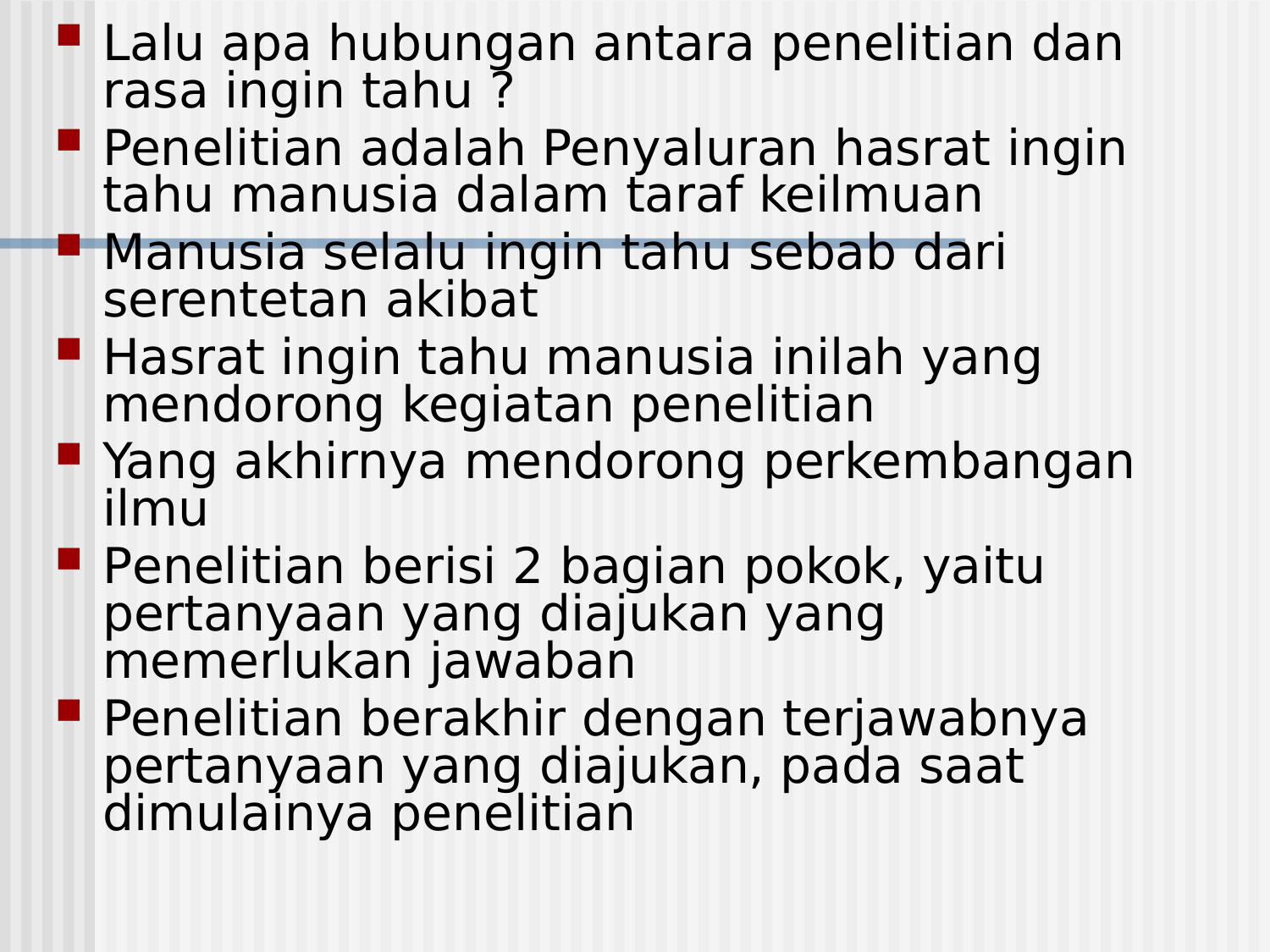

Lalu apa hubungan antara penelitian dan rasa ingin tahu ?
Penelitian adalah Penyaluran hasrat ingin tahu manusia dalam taraf keilmuan
Manusia selalu ingin tahu sebab dari serentetan akibat
Hasrat ingin tahu manusia inilah yang mendorong kegiatan penelitian
Yang akhirnya mendorong perkembangan ilmu
Penelitian berisi 2 bagian pokok, yaitu pertanyaan yang diajukan yang memerlukan jawaban
Penelitian berakhir dengan terjawabnya pertanyaan yang diajukan, pada saat dimulainya penelitian